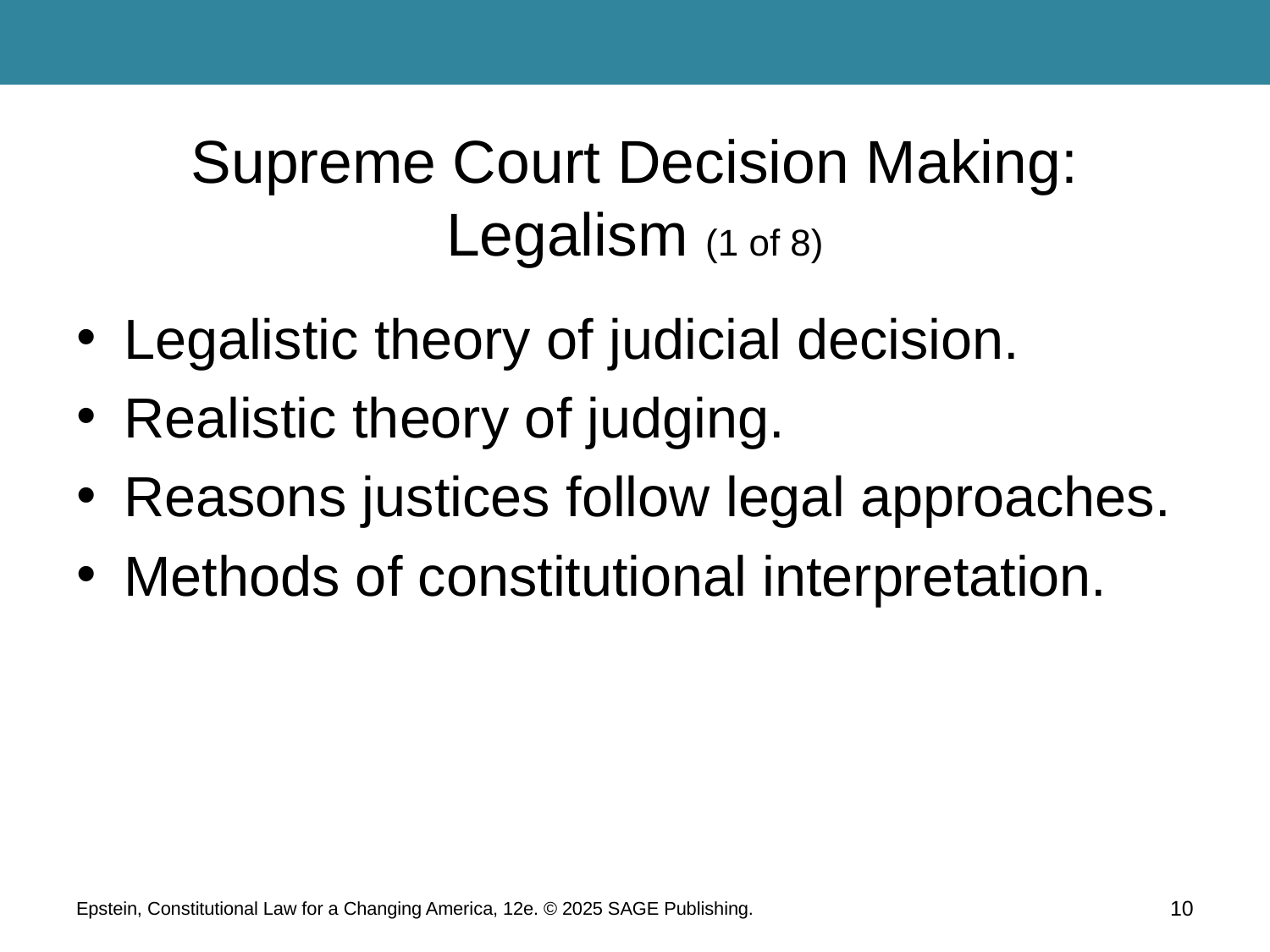

# Supreme Court Decision Making: Legalism (1 of 8)
Legalistic theory of judicial decision.
Realistic theory of judging.
Reasons justices follow legal approaches.
Methods of constitutional interpretation.
Epstein, Constitutional Law for a Changing America, 12e. © 2025 SAGE Publishing.
10